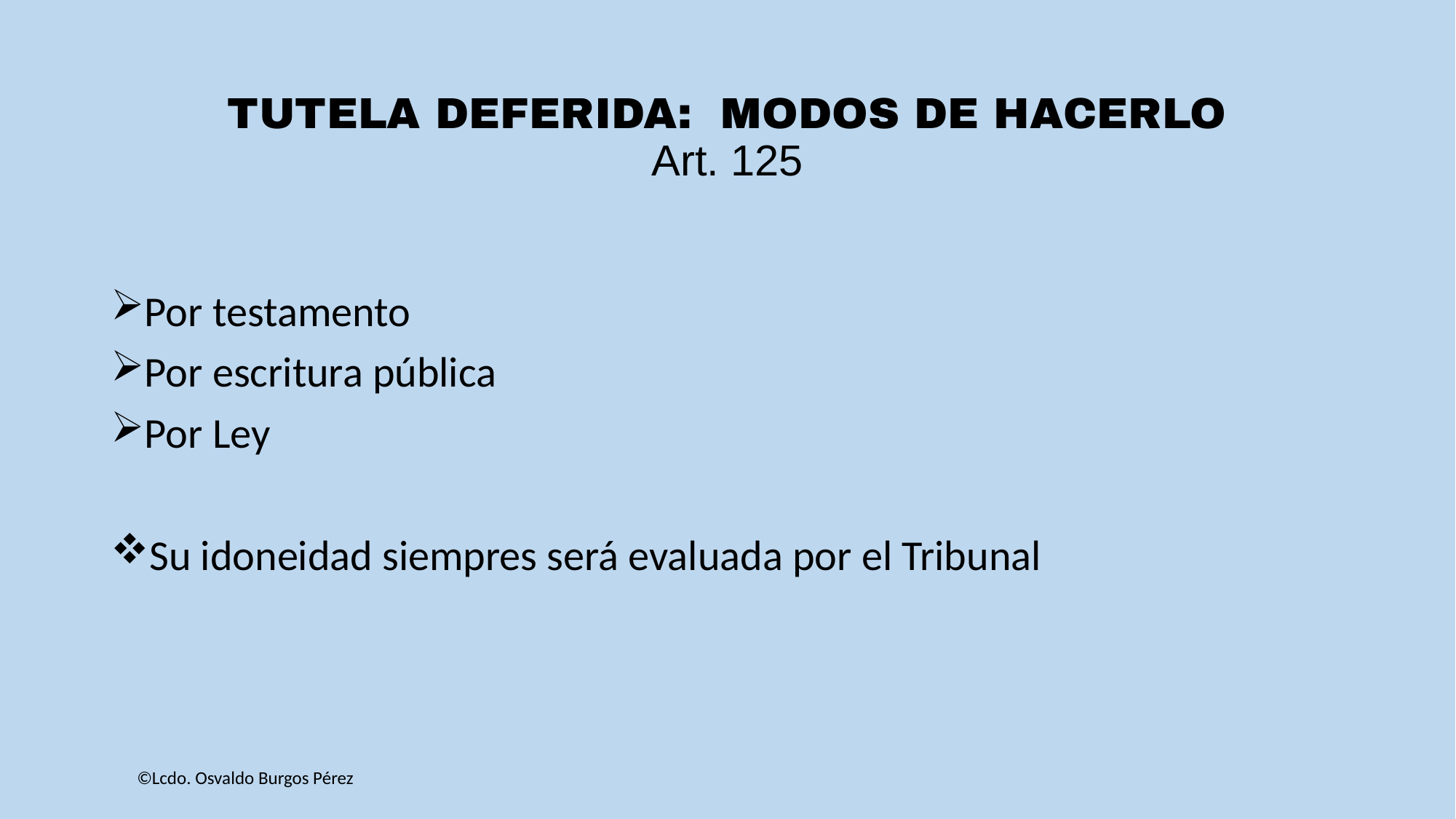

# TUTELA DEFERIDA:  MODOS DE HACERLO Art. 125

Por testamento
Por escritura pública
Por Ley

Su idoneidad siempres será evaluada por el Tribunal
©Lcdo. Osvaldo Burgos Pérez